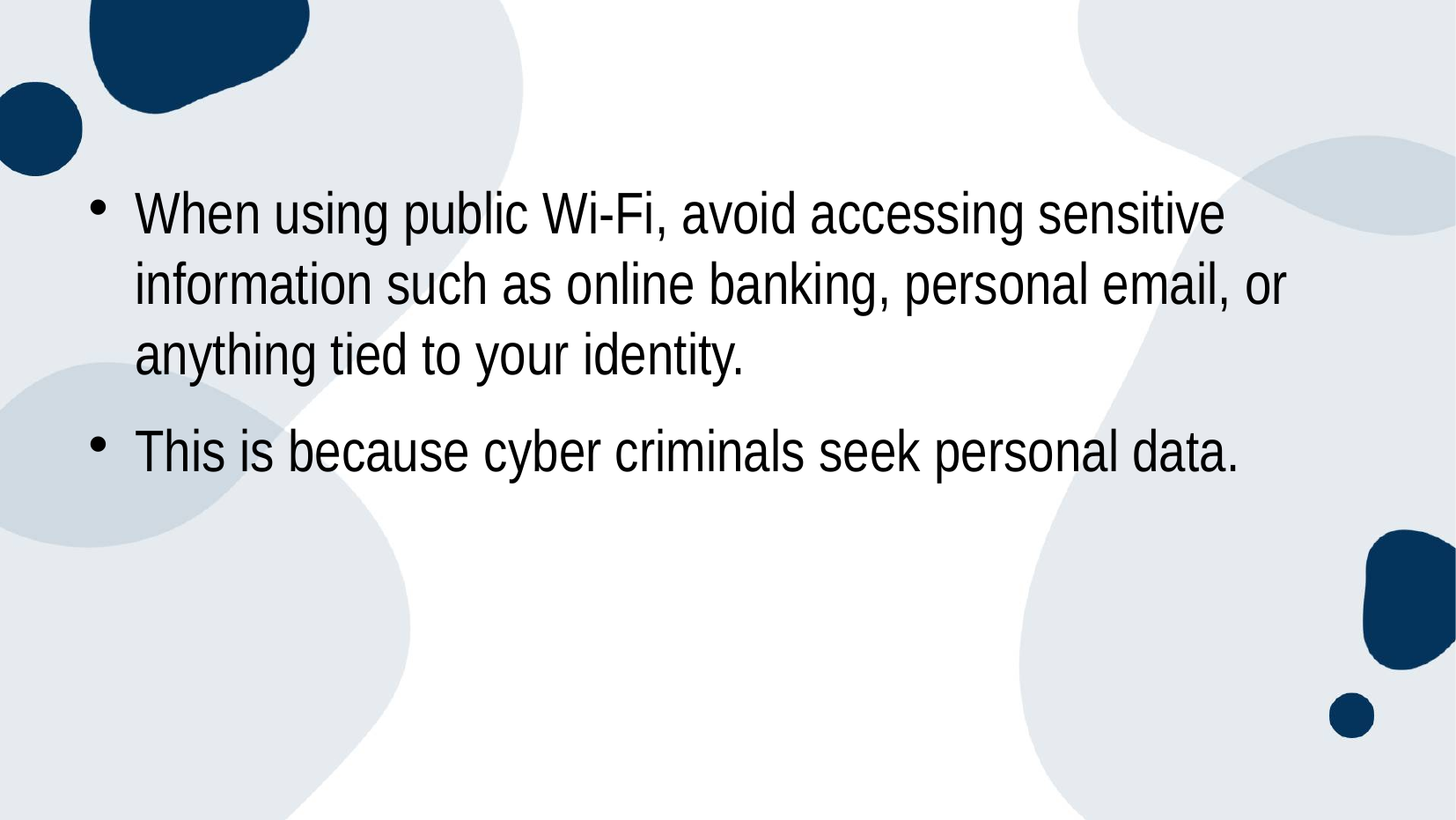

#
When using public Wi-Fi, avoid accessing sensitive information such as online banking, personal email, or anything tied to your identity.
This is because cyber criminals seek personal data.